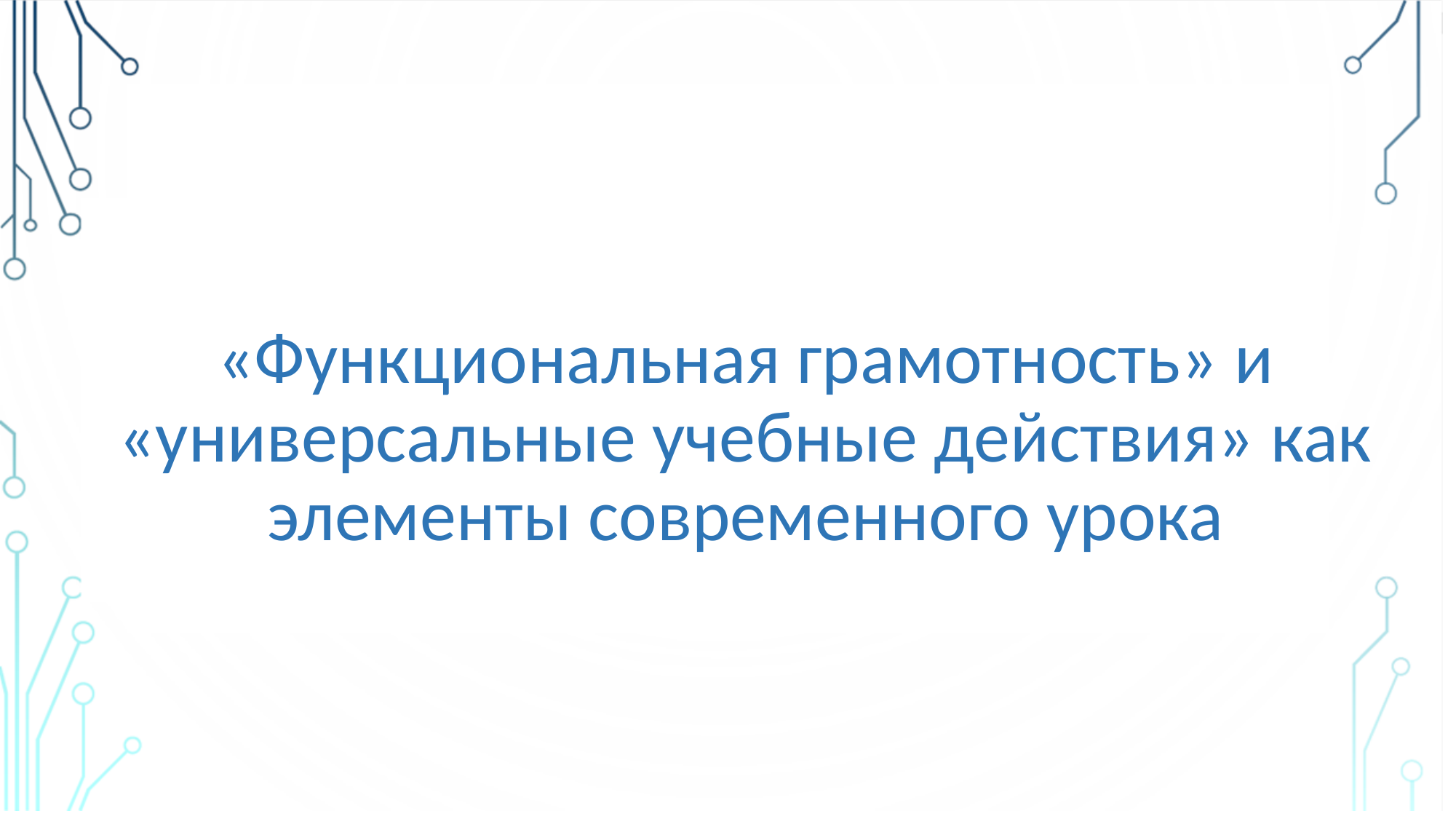

«Функциональная грамотность» и «универсальные учебные действия» как элементы современного урока